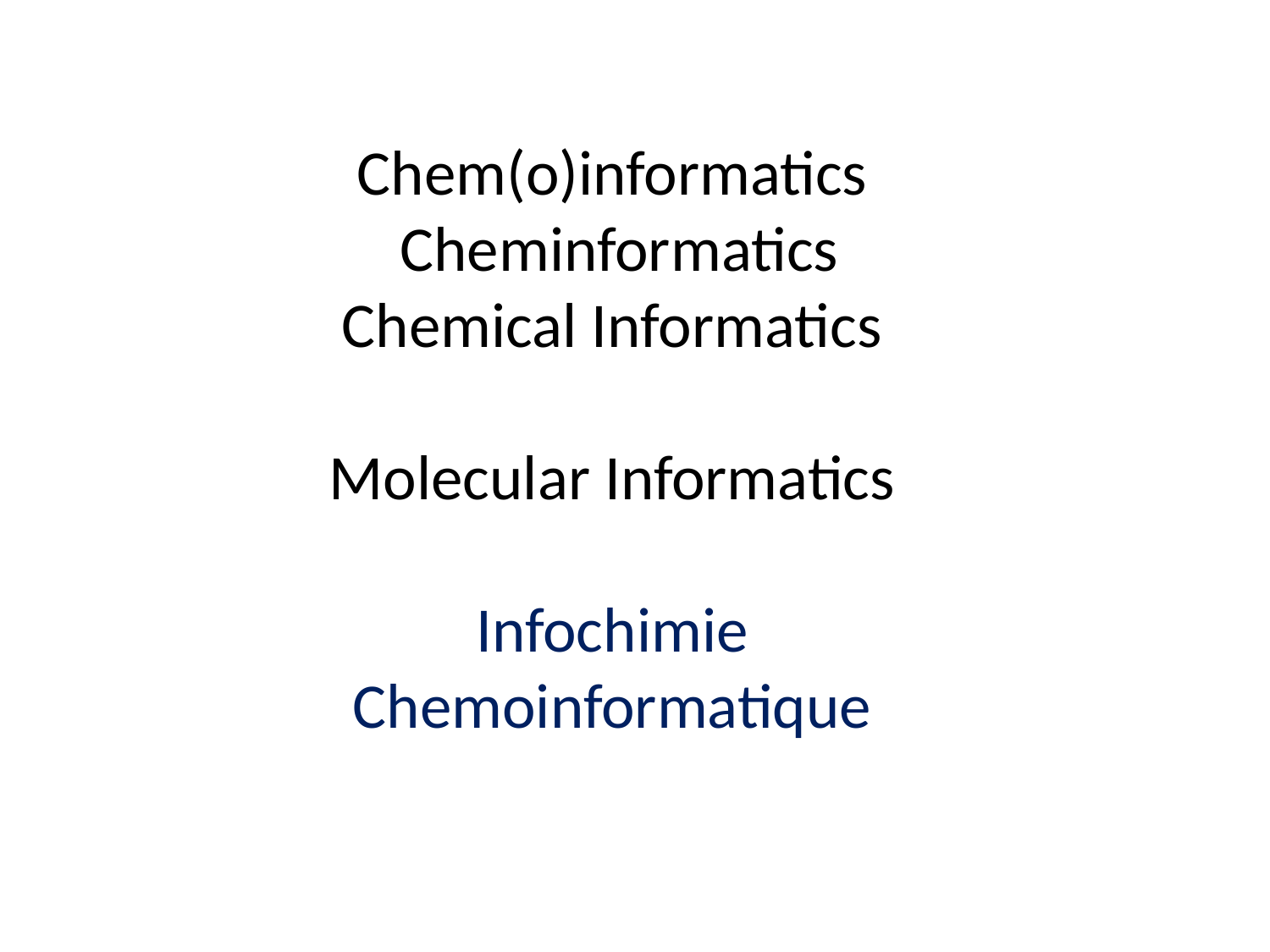

# Chem(o)informatics Cheminformatics Chemical Informatics Molecular Informatics Infochimie Chemoinformatique